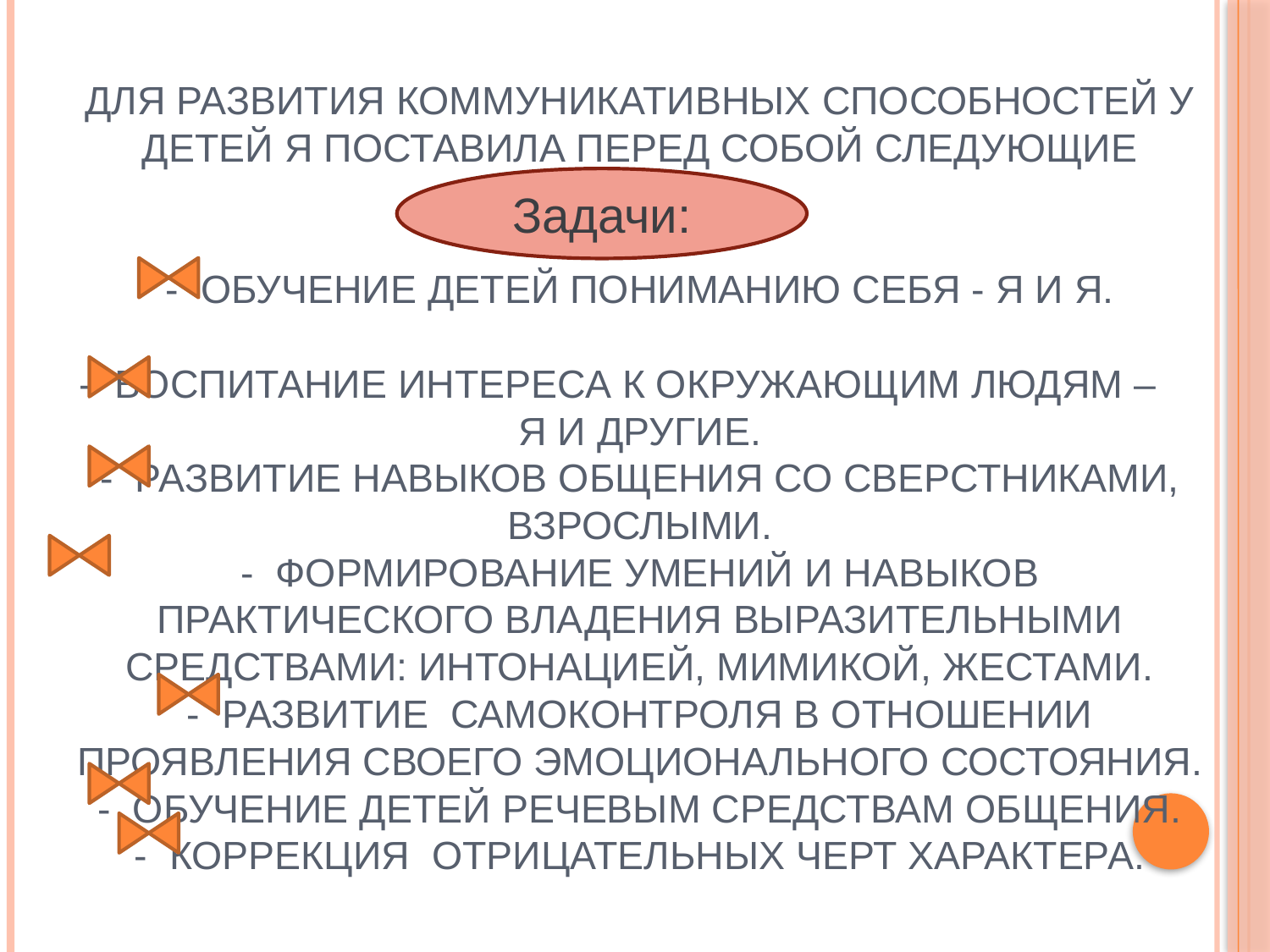

Для развития коммуникативных способностей у детей я поставила перед собой следующие
-  обучение детей пониманию себя - Я и Я.
-  воспитание интереса к окружающим людям –     Я и Другие.
-  развитие навыков общения со сверстниками, взрослыми.
-  формирование умений и навыков практического владения выразительными средствами: интонацией, мимикой, жестами.
-  развитие  самоконтроля в отношении проявления своего эмоционального состояния.
-  обучение детей речевым средствам общения.
-  коррекция  отрицательных черт характера.
Задачи: